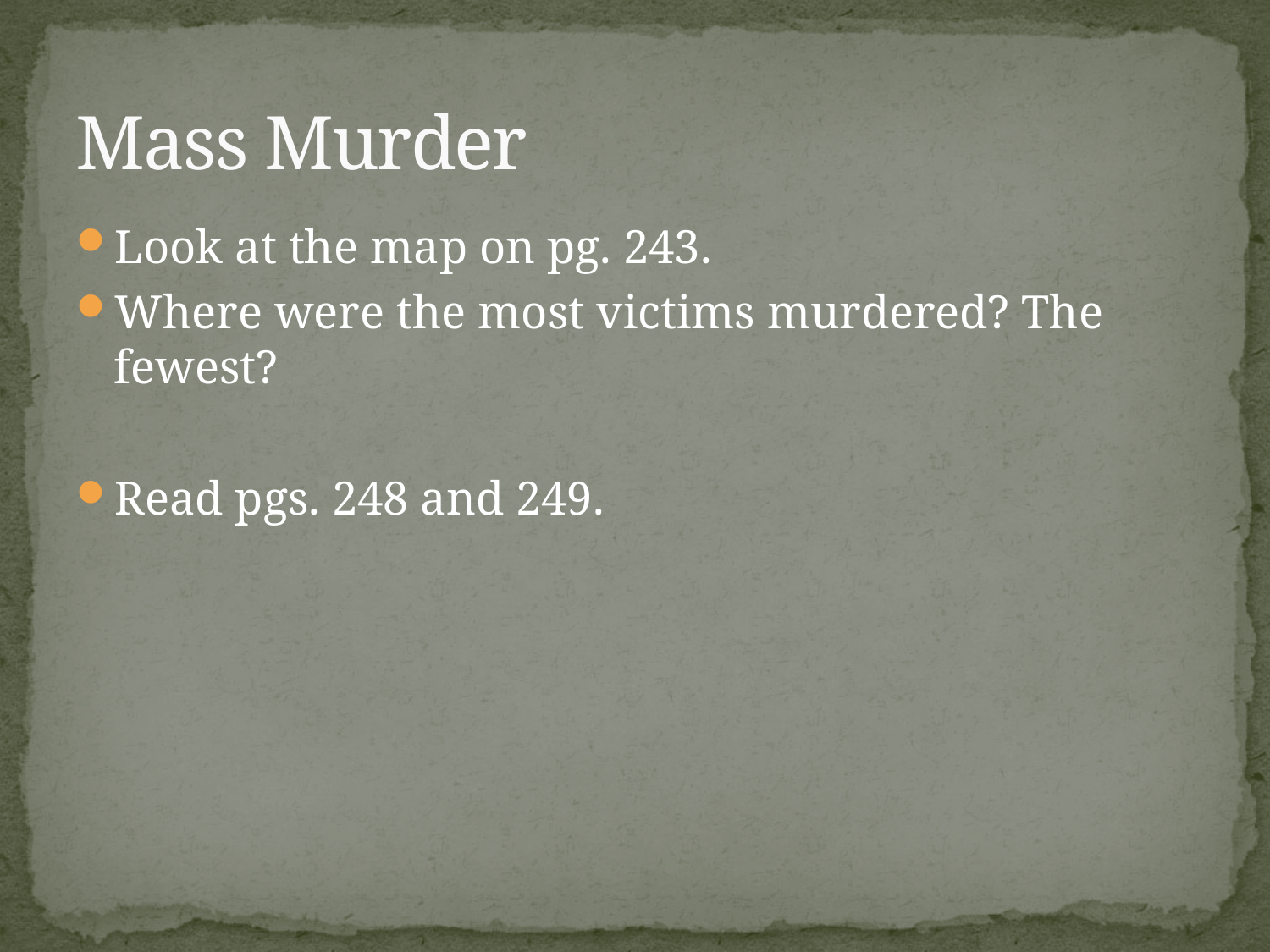

# Mass Murder
Look at the map on pg. 243.
Where were the most victims murdered? The fewest?

Read pgs. 248 and 249.